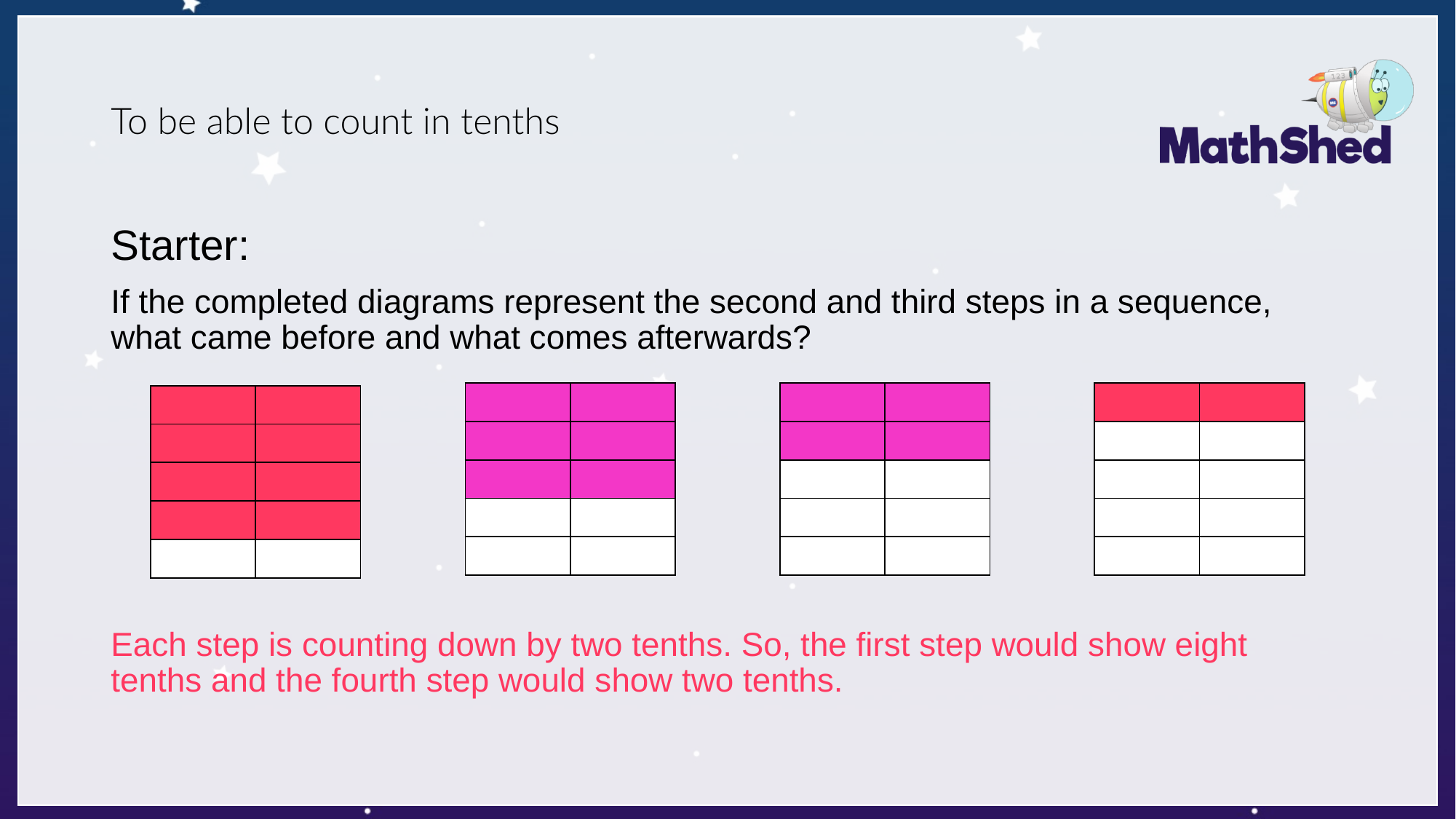

# To be able to count in tenths
Starter:
If the completed diagrams represent the second and third steps in a sequence, what came before and what comes afterwards?

Each step is counting down by two tenths. So, the first step would show eight tenths and the fourth step would show two tenths.
|  |  |
| --- | --- |
|  |  |
|  |  |
|  |  |
|  |  |
|  |  |
| --- | --- |
|  |  |
|  |  |
|  |  |
|  |  |
|  |  |
| --- | --- |
|  |  |
|  |  |
|  |  |
|  |  |
|  |  |
| --- | --- |
|  |  |
|  |  |
|  |  |
|  |  |